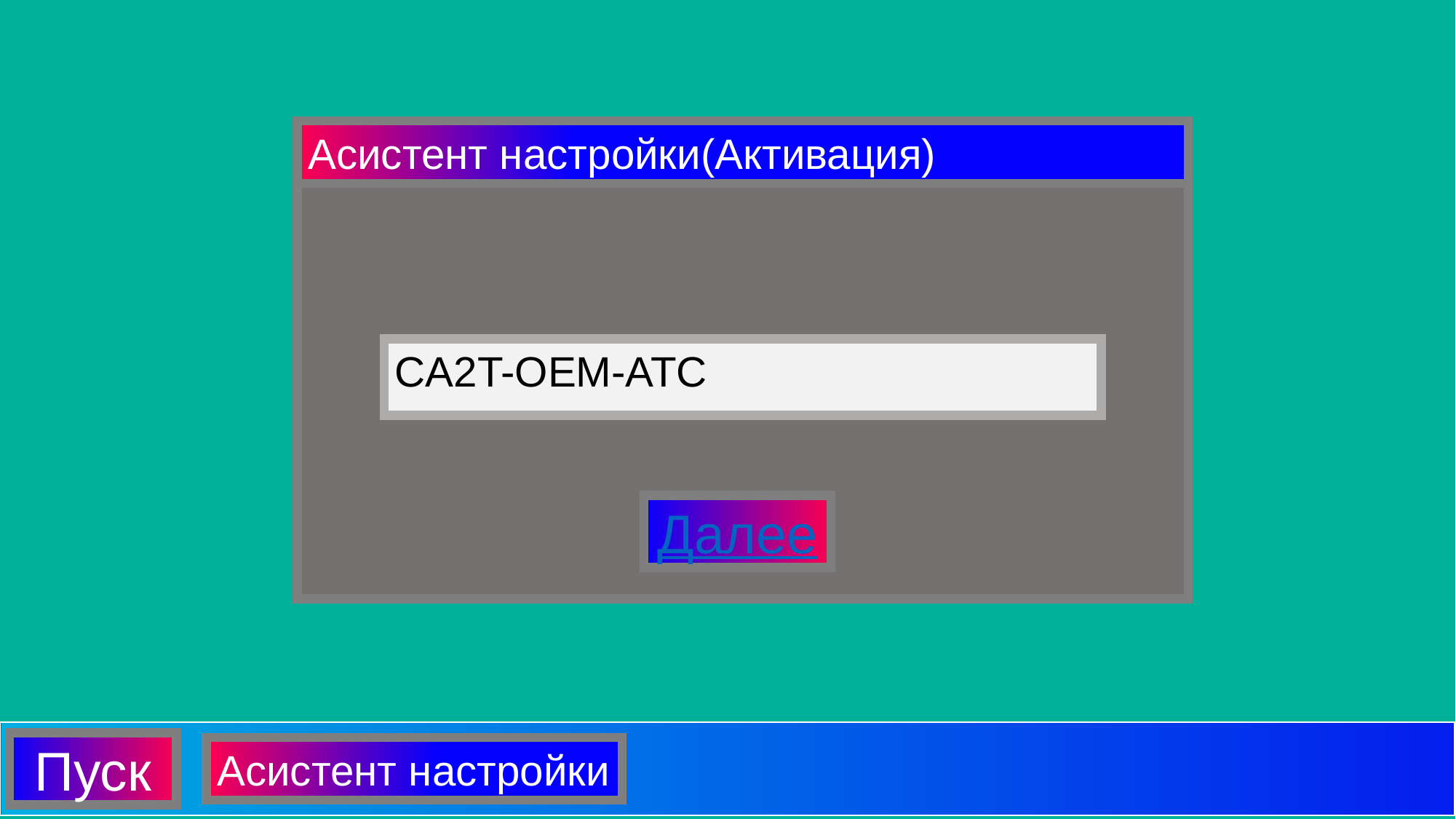

Асистент настройки(Активация)
CA2T-OEM-ATC
Далее

Пуск
Асистент настройки